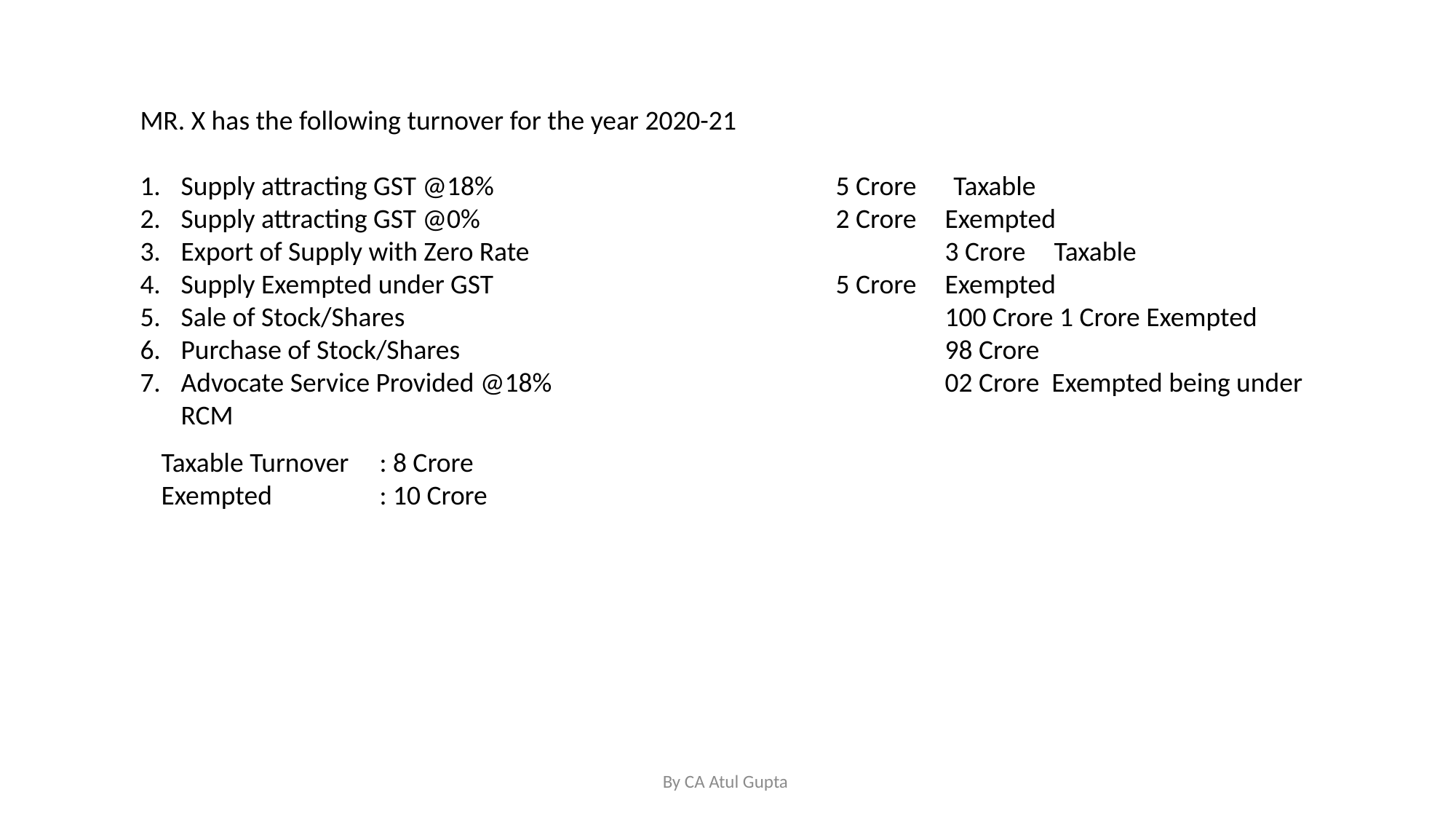

MR. X has the following turnover for the year 2020-21

Supply attracting GST @18%				5 Crore      Taxable
Supply attracting GST @0%				2 Crore	Exempted
Export of Supply with Zero Rate 				3 Crore	Taxable
Supply Exempted under GST				5 Crore	Exempted
Sale of Stock/Shares					100 Crore 1 Crore Exempted
Purchase of Stock/Shares					98 Crore
Advocate Service Provided @18%				02 Crore  Exempted being under RCM

Taxable Turnover 	: 8 Crore
Exempted 	: 10 Crore
By CA Atul Gupta